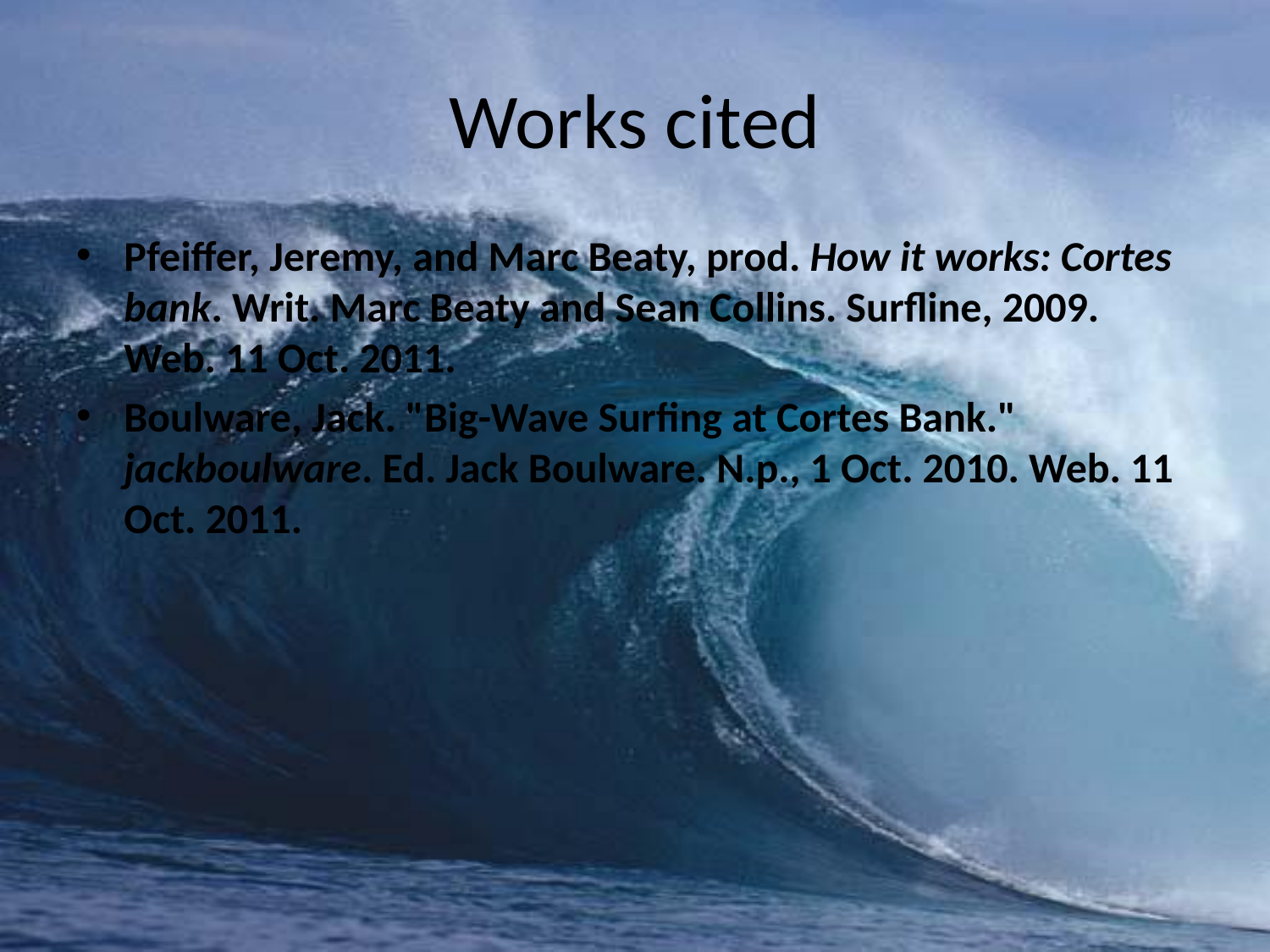

# Works cited
Pfeiffer, Jeremy, and Marc Beaty, prod. How it works: Cortes bank. Writ. Marc Beaty and Sean Collins. Surfline, 2009. Web. 11 Oct. 2011.
Boulware, Jack. "Big-Wave Surfing at Cortes Bank." jackboulware. Ed. Jack Boulware. N.p., 1 Oct. 2010. Web. 11 Oct. 2011.